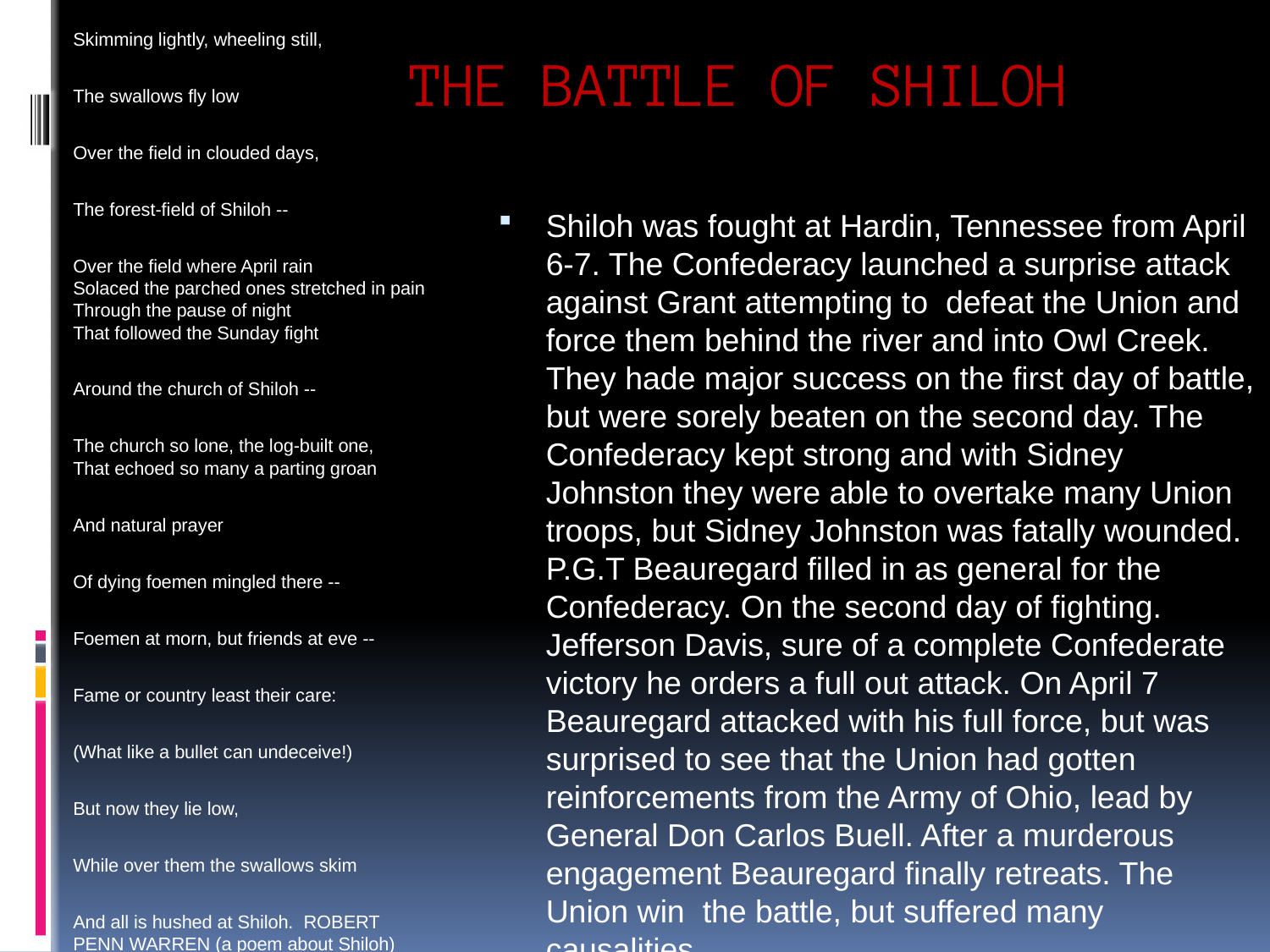

# THE BATTLE OF SHILOH
Skimming lightly, wheeling still,
The swallows fly low
Over the field in clouded days,
The forest-field of Shiloh --
Over the field where April rain
Solaced the parched ones stretched in pain
Through the pause of night
That followed the Sunday fight
Around the church of Shiloh --
The church so lone, the log-built one,
That echoed so many a parting groan
And natural prayer
Of dying foemen mingled there --
Foemen at morn, but friends at eve --
Fame or country least their care:
(What like a bullet can undeceive!)
But now they lie low,
While over them the swallows skim
And all is hushed at Shiloh.  ROBERT  PENN WARREN (a poem about Shiloh)

Shiloh was fought at Hardin, Tennessee from April 6-7. The Confederacy launched a surprise attack against Grant attempting to  defeat the Union and force them behind the river and into Owl Creek. They hade major success on the first day of battle, but were sorely beaten on the second day. The Confederacy kept strong and with Sidney Johnston they were able to overtake many Union troops, but Sidney Johnston was fatally wounded. P.G.T Beauregard filled in as general for the Confederacy. On the second day of fighting. Jefferson Davis, sure of a complete Confederate victory he orders a full out attack. On April 7  Beauregard attacked with his full force, but was surprised to see that the Union had gotten reinforcements from the Army of Ohio, lead by General Don Carlos Buell. After a murderous engagement Beauregard finally retreats. The Union win  the battle, but suffered many causalities.